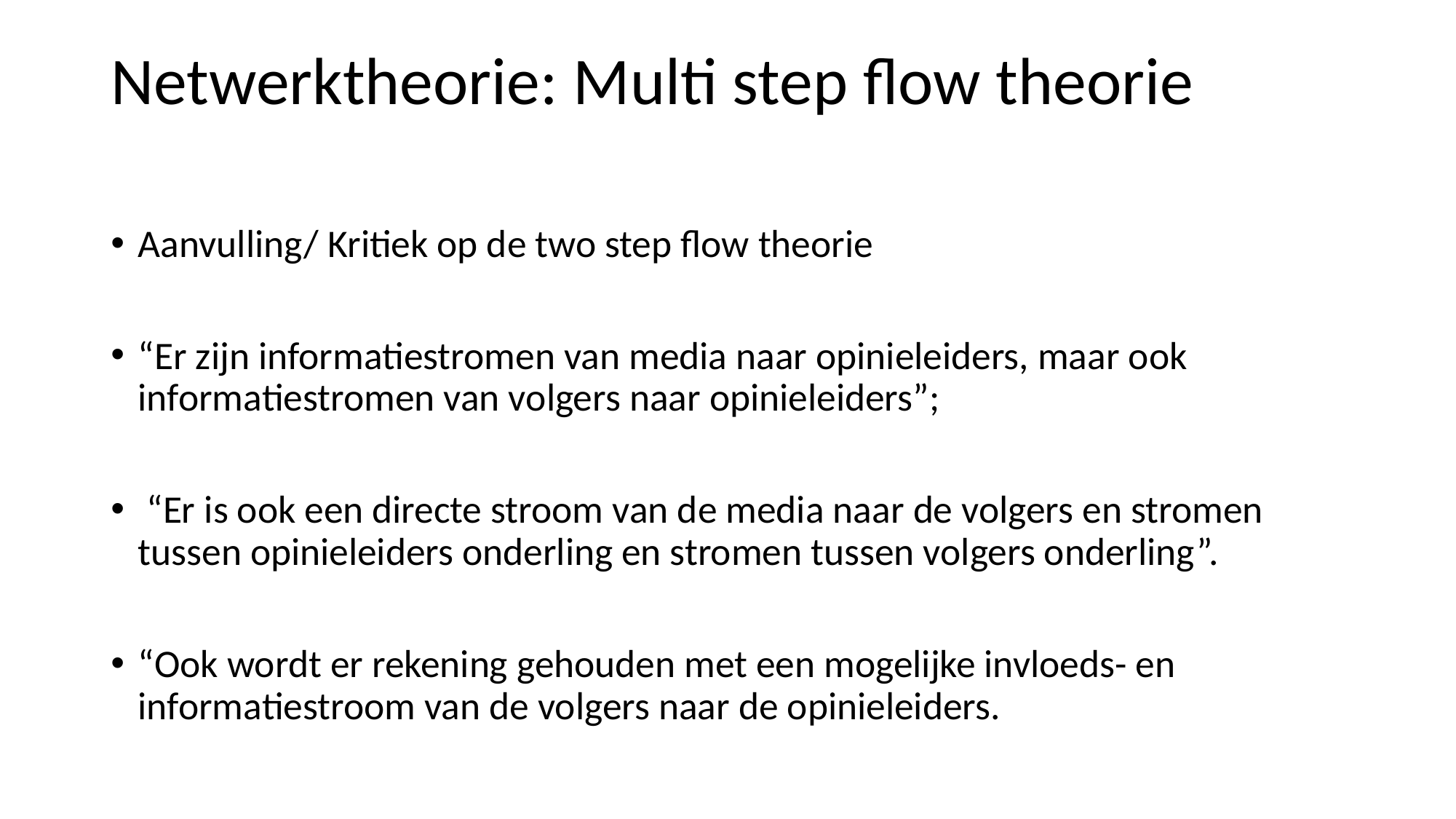

# Netwerktheorie: Multi step flow theorie
Aanvulling/ Kritiek op de two step flow theorie

“Er zijn informatiestromen van media naar opinieleiders, maar ook informatiestromen van volgers naar opinieleiders”;

 “Er is ook een directe stroom van de media naar de volgers en stromen tussen opinieleiders onderling en stromen tussen volgers onderling”.

“Ook wordt er rekening gehouden met een mogelijke invloeds- en informatiestroom van de volgers naar de opinieleiders.